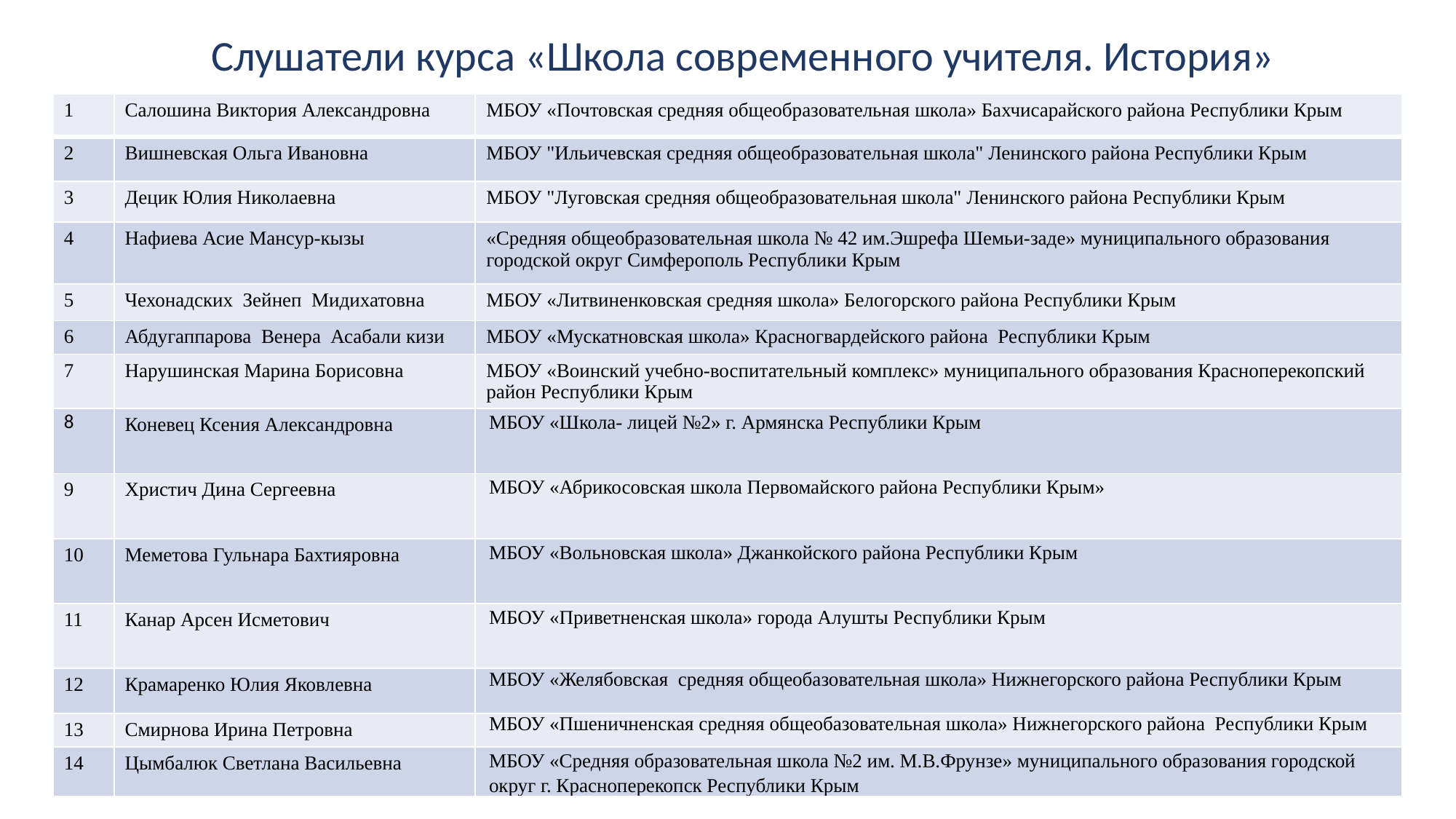

# Слушатели курса «Школа современного учителя. История»
| 1 | Салошина Виктория Александровна | МБОУ «Почтовская средняя общеобразовательная школа» Бахчисарайского района Республики Крым |
| --- | --- | --- |
| 2 | Вишневская Ольга Ивановна | МБОУ "Ильичевская средняя общеобразовательная школа" Ленинского района Республики Крым |
| 3 | Децик Юлия Николаевна | МБОУ "Луговская средняя общеобразовательная школа" Ленинского района Республики Крым |
| 4 | Нафиева Асие Мансур-кызы | «Средняя общеобразовательная школа № 42 им.Эшрефа Шемьи-заде» муниципального образования городской округ Симферополь Республики Крым |
| 5 | Чехонадских Зейнеп Мидихатовна | МБОУ «Литвиненковская средняя школа» Белогорского района Республики Крым |
| 6 | Абдугаппарова Венера Асабали кизи | МБОУ «Мускатновская школа» Красногвардейского района Республики Крым |
| 7 | Нарушинская Марина Борисовна | МБОУ «Воинский учебно-воспитательный комплекс» муниципального образования Красноперекопский район Республики Крым |
| 8 | Коневец Ксения Александровна | МБОУ «Школа- лицей №2» г. Армянска Республики Крым |
| 9 | Христич Дина Сергеевна | МБОУ «Абрикосовская школа Первомайского района Республики Крым» |
| 10 | Меметова Гульнара Бахтияровна | МБОУ «Вольновская школа» Джанкойского района Республики Крым |
| 11 | Канар Арсен Исметович | МБОУ «Приветненская школа» города Алушты Республики Крым |
| 12 | Крамаренко Юлия Яковлевна | МБОУ «Желябовская средняя общеобазовательная школа» Нижнегорского района Республики Крым |
| 13 | Смирнова Ирина Петровна | МБОУ «Пшеничненская средняя общеобазовательная школа» Нижнегорского района Республики Крым |
| 14 | Цымбалюк Светлана Васильевна | МБОУ «Средняя образовательная школа №2 им. М.В.Фрунзе» муниципального образования городской округ г. Красноперекопск Республики Крым |